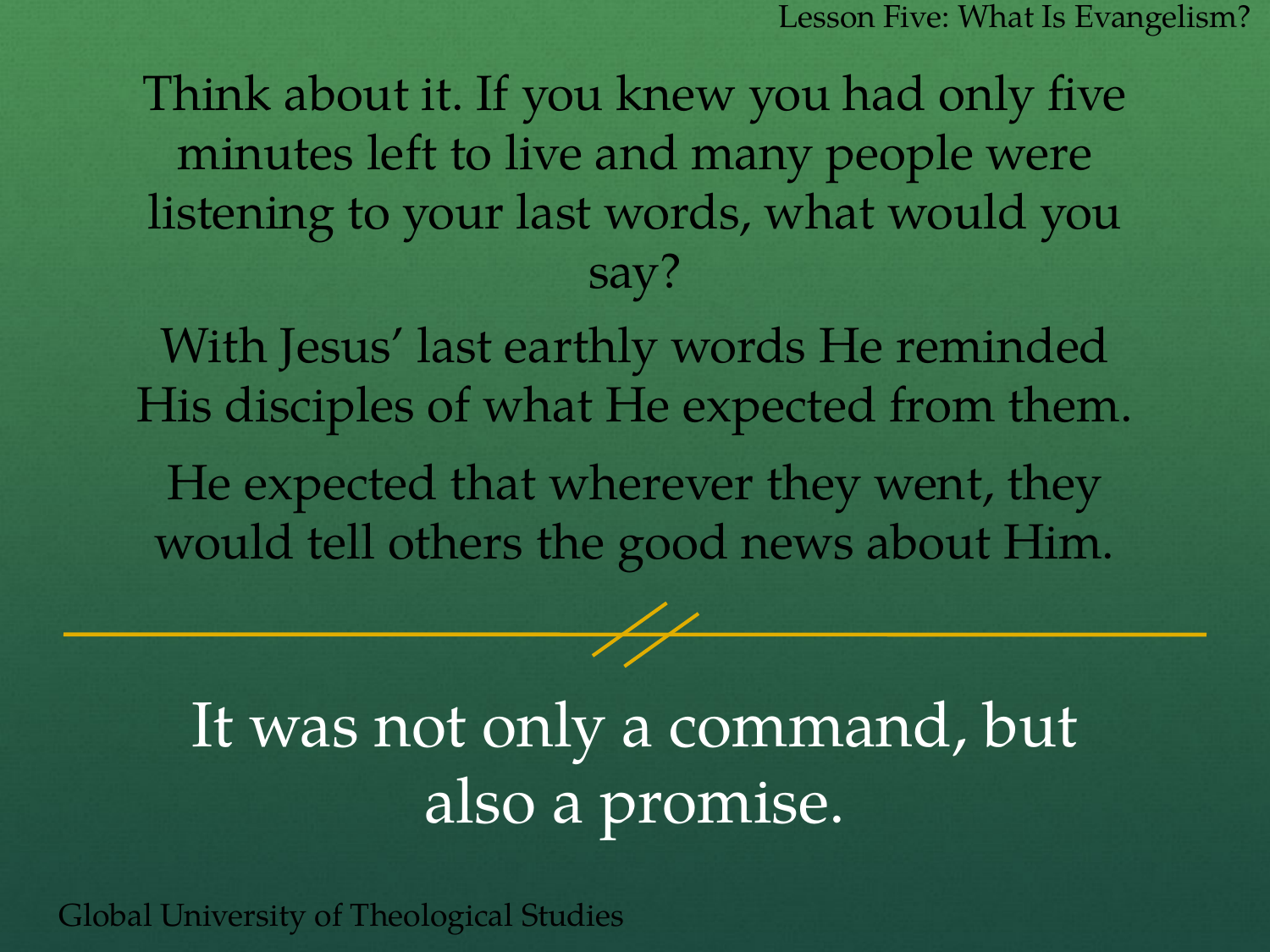

Lesson Five: What Is Evangelism?

Think about it. If you knew you had only five minutes left to live and many people were listening to your last words, what would you say?
With Jesus’ last earthly words He reminded His disciples of what He expected from them.
He expected that wherever they went, they would tell others the good news about Him.
It was not only a command, but also a promise.
Global University of Theological Studies